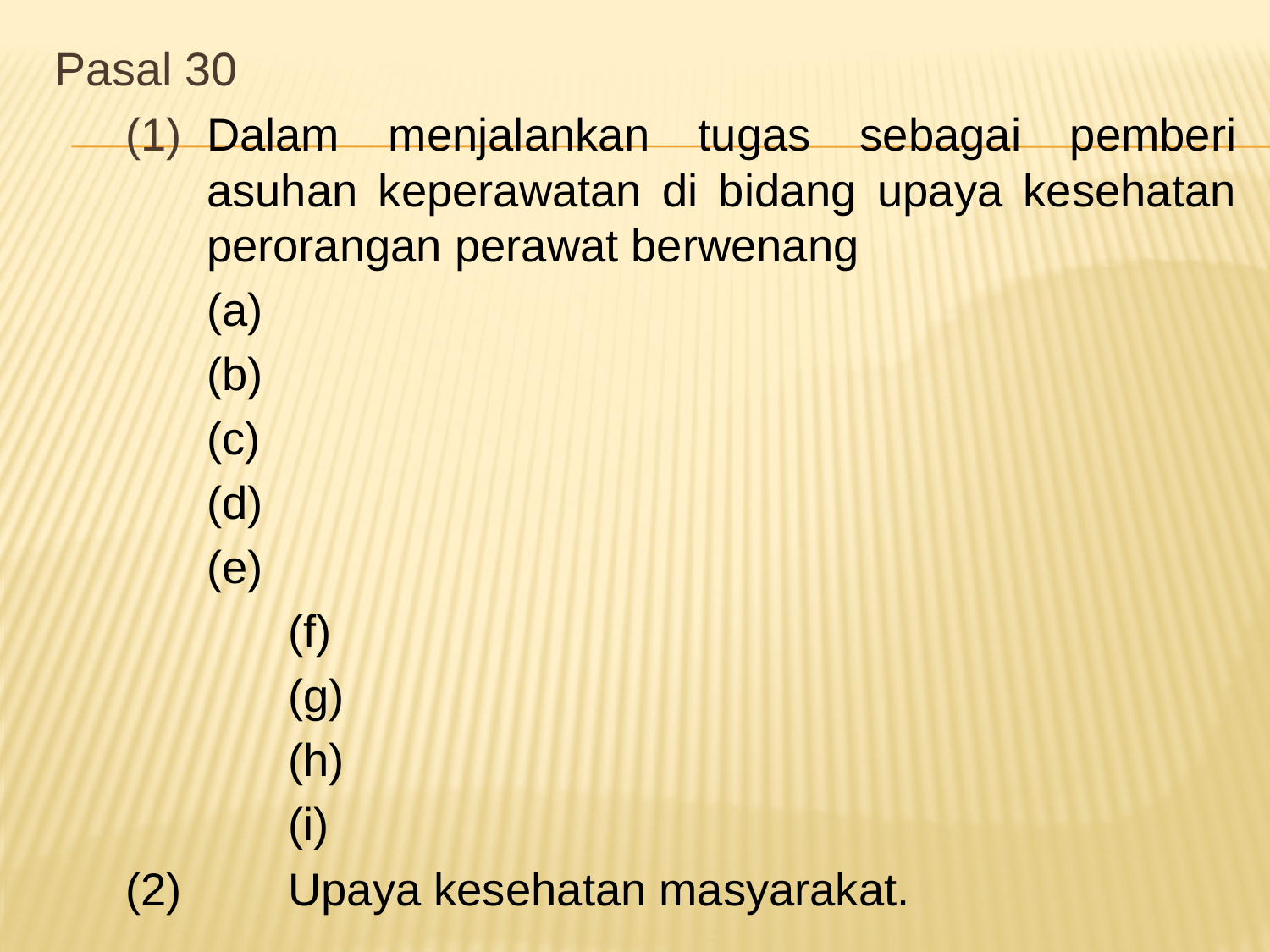

# Pasal 30
(1)	Dalam menjalankan tugas sebagai pemberi asuhan keperawatan di bidang upaya kesehatan perorangan perawat berwenang
	(a)
	(b)
	(c)
	(d)
	(e)
	(f)
	(g)
	(h)
	(i)
(2)	Upaya kesehatan masyarakat.